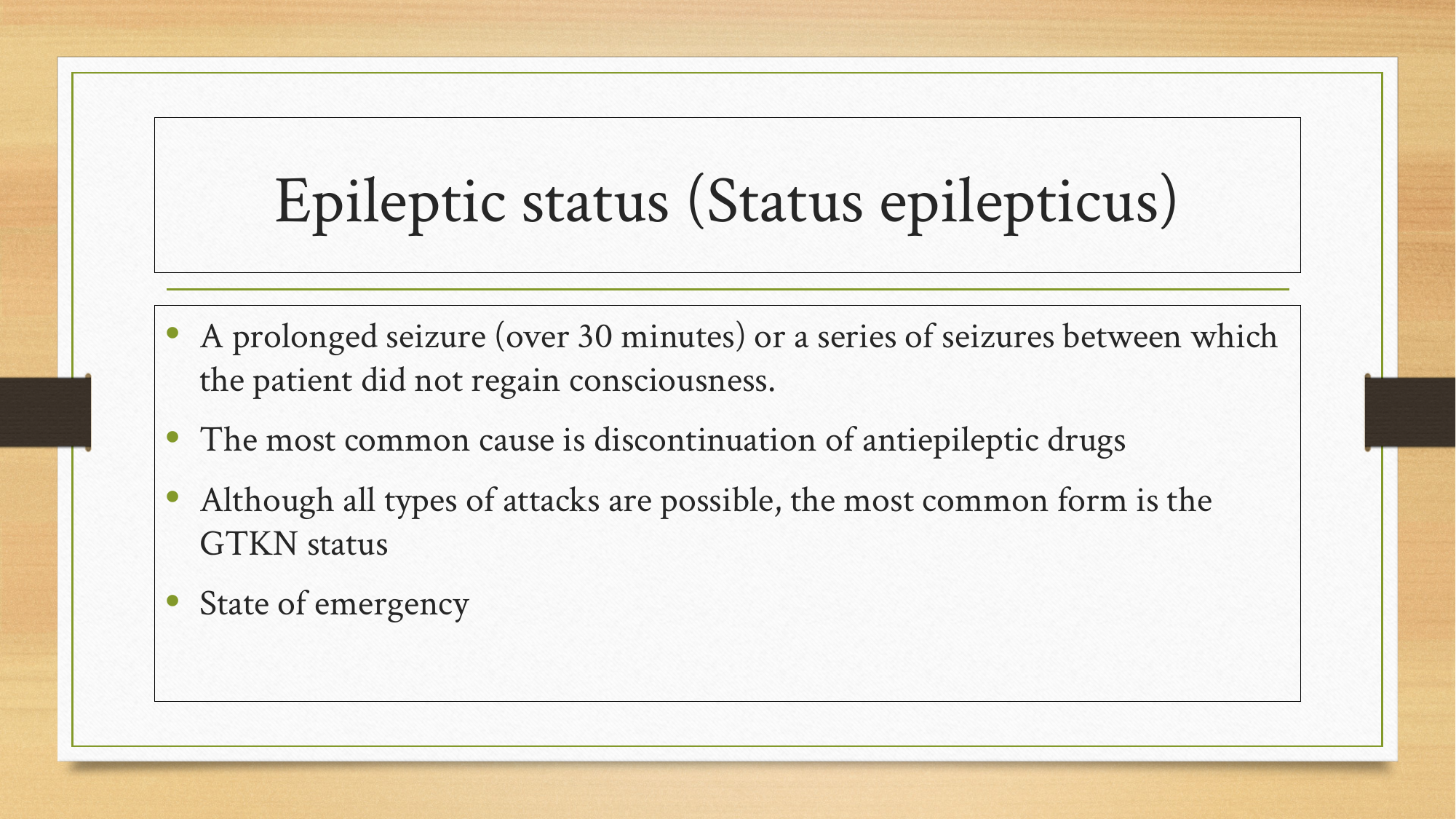

# Epileptic status (Status epilepticus)
A prolonged seizure (over 30 minutes) or a series of seizures between which the patient did not regain consciousness.
The most common cause is discontinuation of antiepileptic drugs
Although all types of attacks are possible, the most common form is the GTKN status
State of emergency